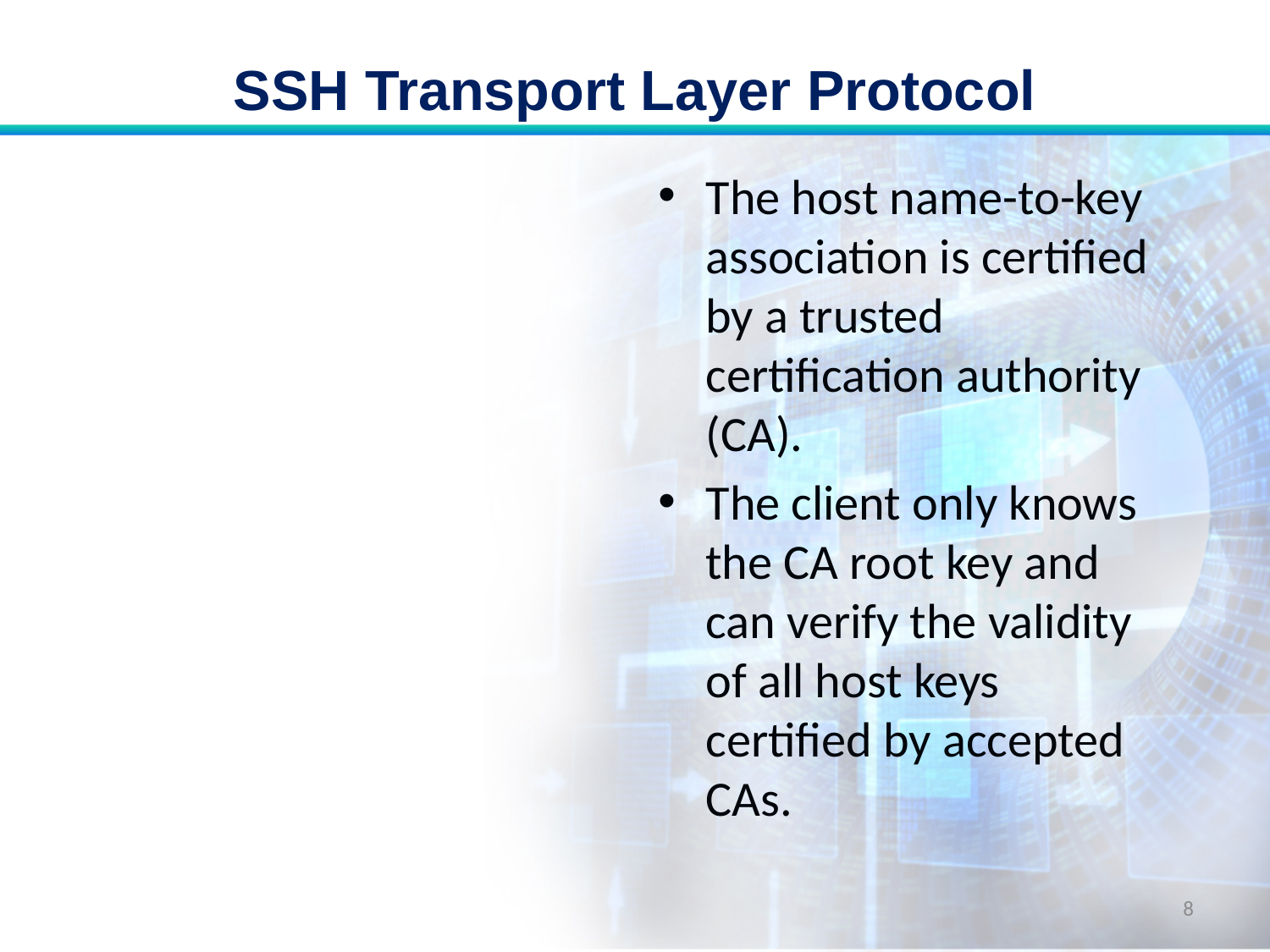

# SSH Transport Layer Protocol
The host name-to-key association is certified by a trusted certification authority (CA).
The client only knows the CA root key and can verify the validity of all host keys certified by accepted CAs.
8